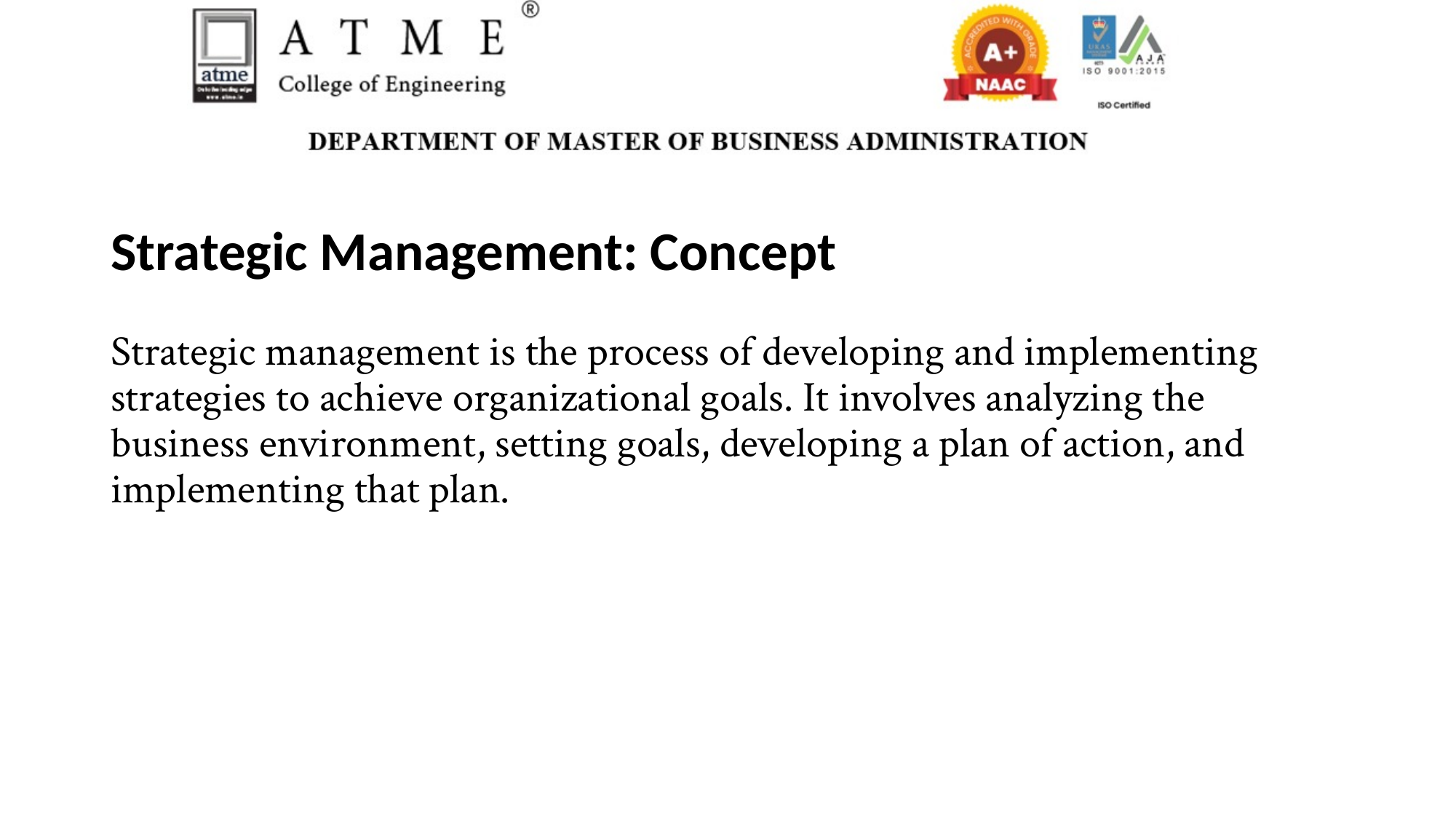

Strategic Management: Concept
Strategic management is the process of developing and implementing strategies to achieve organizational goals. It involves analyzing the business environment, setting goals, developing a plan of action, and implementing that plan.